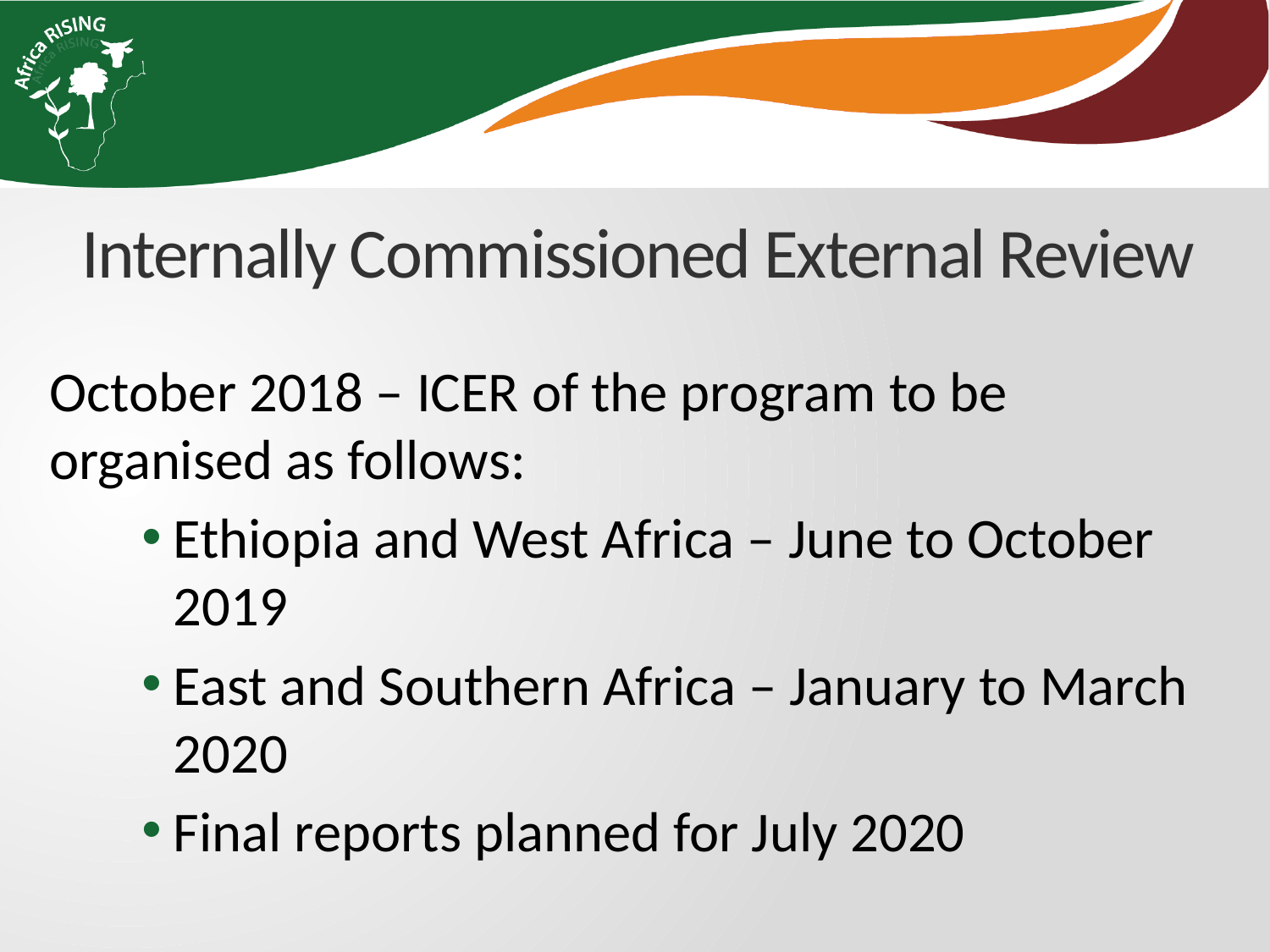

# Internally Commissioned External Review
October 2018 – ICER of the program to be organised as follows:
Ethiopia and West Africa – June to October 2019
East and Southern Africa – January to March 2020
Final reports planned for July 2020